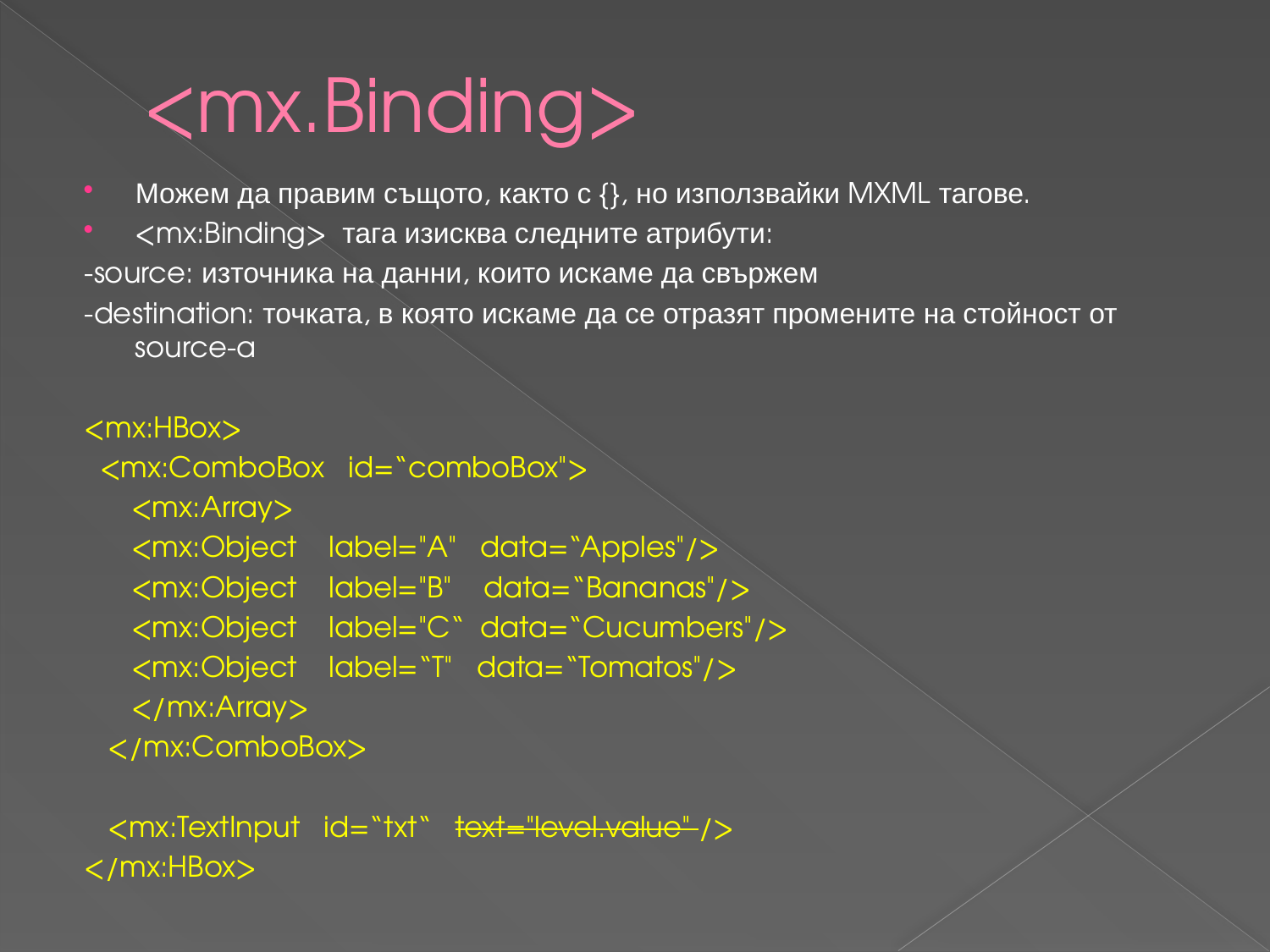

# <mx.Binding>
Можем да правим същото, както с {}, но използвайки MXML тагове.
<mx:Binding>  тага изисква следните атрибути:
-source: източника на данни, които искаме да свържем
-destination: точката, в която искаме да се отразят промените на стойност от source-a

<mx:HBox>
  <mx:ComboBox   id=“comboBox">
      <mx:Array>
      <mx:Object    label="A"   data=“Apples"/>
      <mx:Object    label="B"    data=“Bananas"/>
      <mx:Object    label="C“  data=“Cucumbers"/>
      <mx:Object    label=“T"   data=“Tomatos"/>
      </mx:Array>
   </mx:ComboBox>

   <mx:TextInput   id=“txt“   text="level.value" />
</mx:HBox>